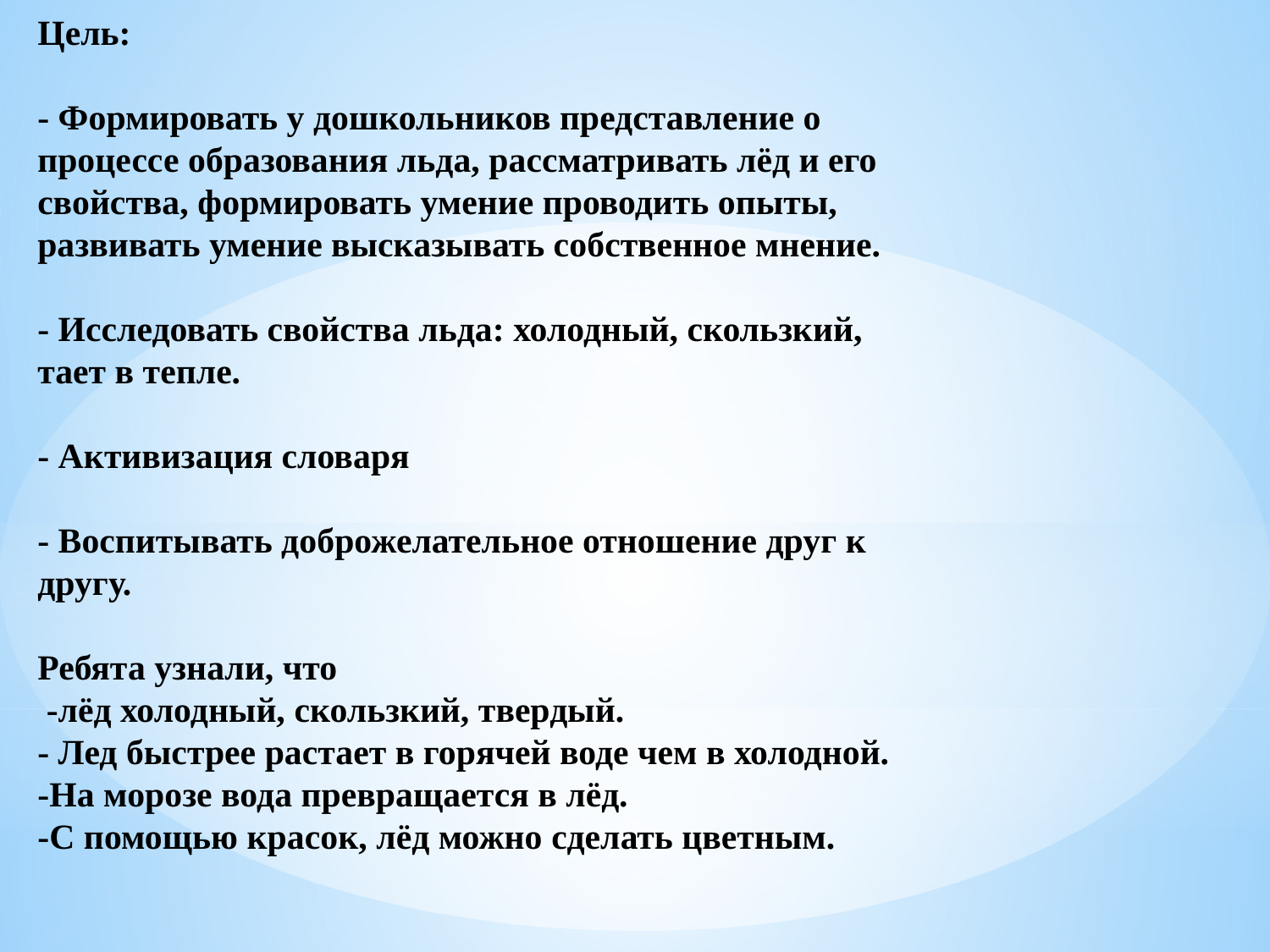

# Цель: - Формировать у дошкольников представление о процессе образования льда, рассматривать лёд и его свойства, формировать умение проводить опыты, развивать умение высказывать собственное мнение. - Исследовать свойства льда: холодный, скользкий, тает в тепле. - Активизация словаря - Воспитывать доброжелательное отношение друг к другу. Ребята узнали, что -лёд холодный, скользкий, твердый. - Лед быстрее растает в горячей воде чем в холодной. -На морозе вода превращается в лёд. -С помощью красок, лёд можно сделать цветным.